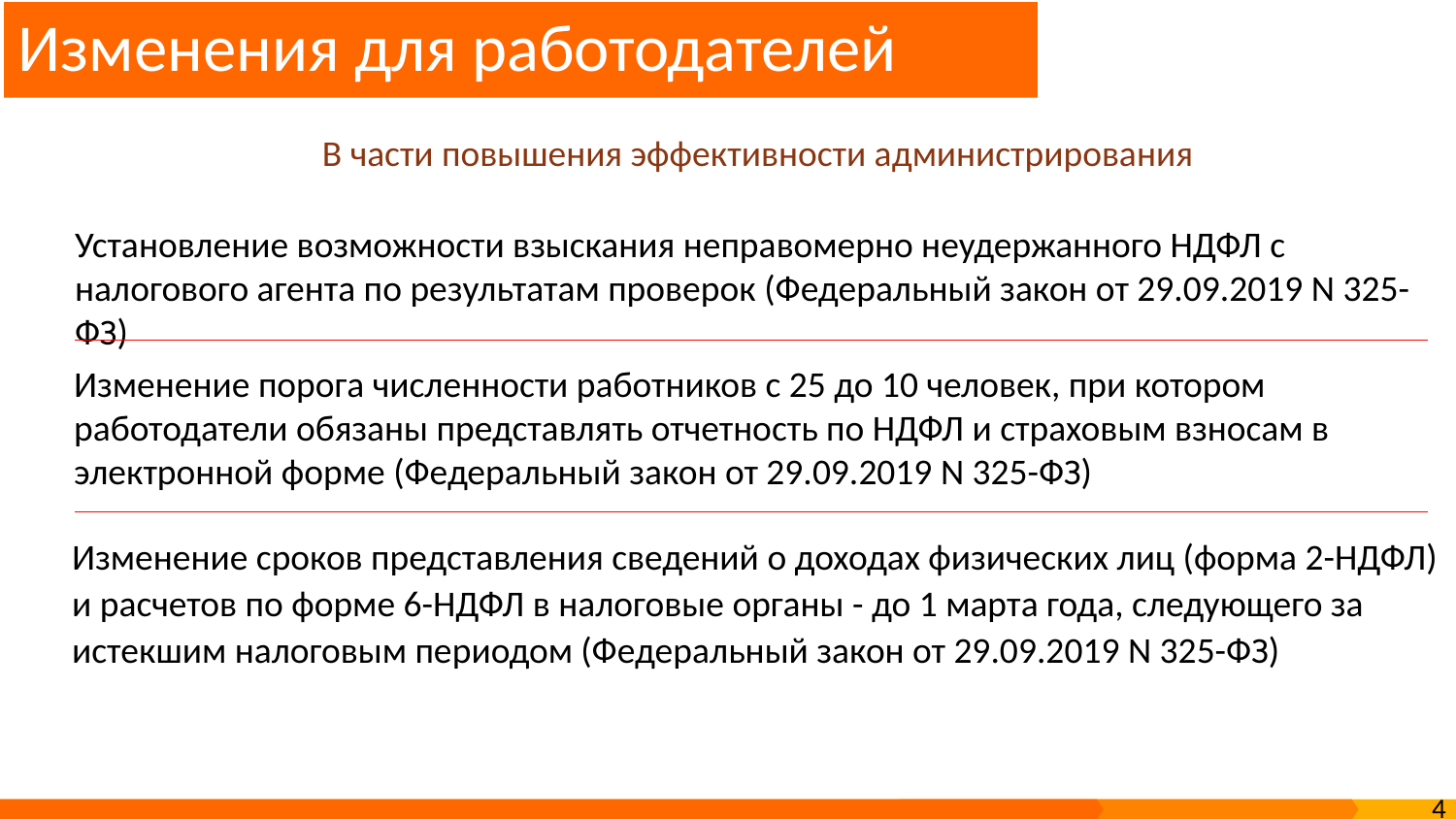

Изменения для работодателей
В части повышения эффективности администрирования
Установление возможности взыскания неправомерно неудержанного НДФЛ с налогового агента по результатам проверок (Федеральный закон от 29.09.2019 N 325-ФЗ)
Изменение порога численности работников с 25 до 10 человек, при котором работодатели обязаны представлять отчетность по НДФЛ и страховым взносам в электронной форме (Федеральный закон от 29.09.2019 N 325-ФЗ)
Изменение сроков представления сведений о доходах физических лиц (форма 2-НДФЛ) и расчетов по форме 6-НДФЛ в налоговые органы - до 1 марта года, следующего за истекшим налоговым периодом (Федеральный закон от 29.09.2019 N 325-ФЗ)
4